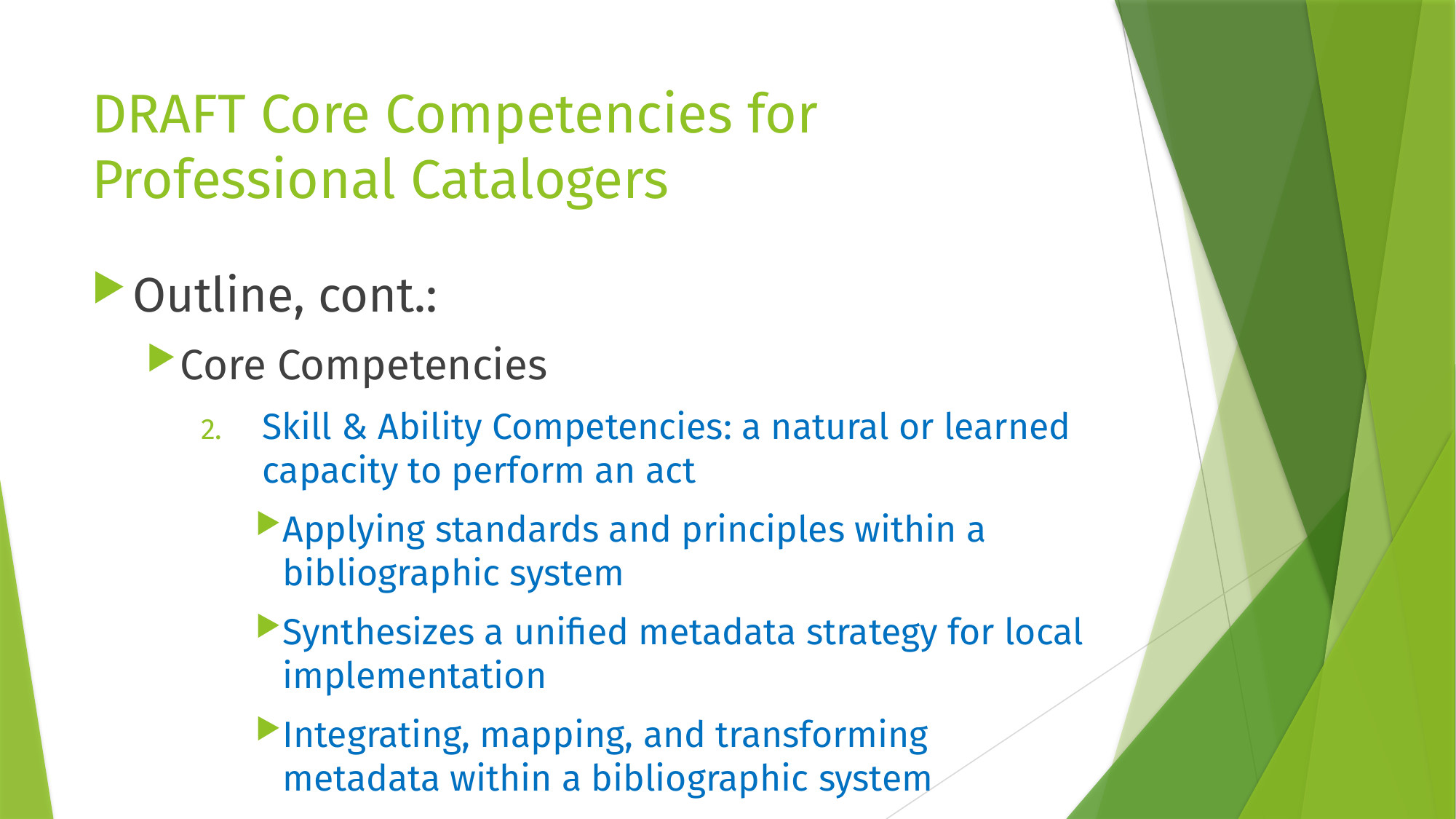

# DRAFT Core Competencies for Professional Catalogers
Outline, cont.:
Core Competencies
Skill & Ability Competencies: a natural or learned capacity to perform an act
Applying standards and principles within a bibliographic system
Synthesizes a unified metadata strategy for local implementation
Integrating, mapping, and transforming metadata within a bibliographic system